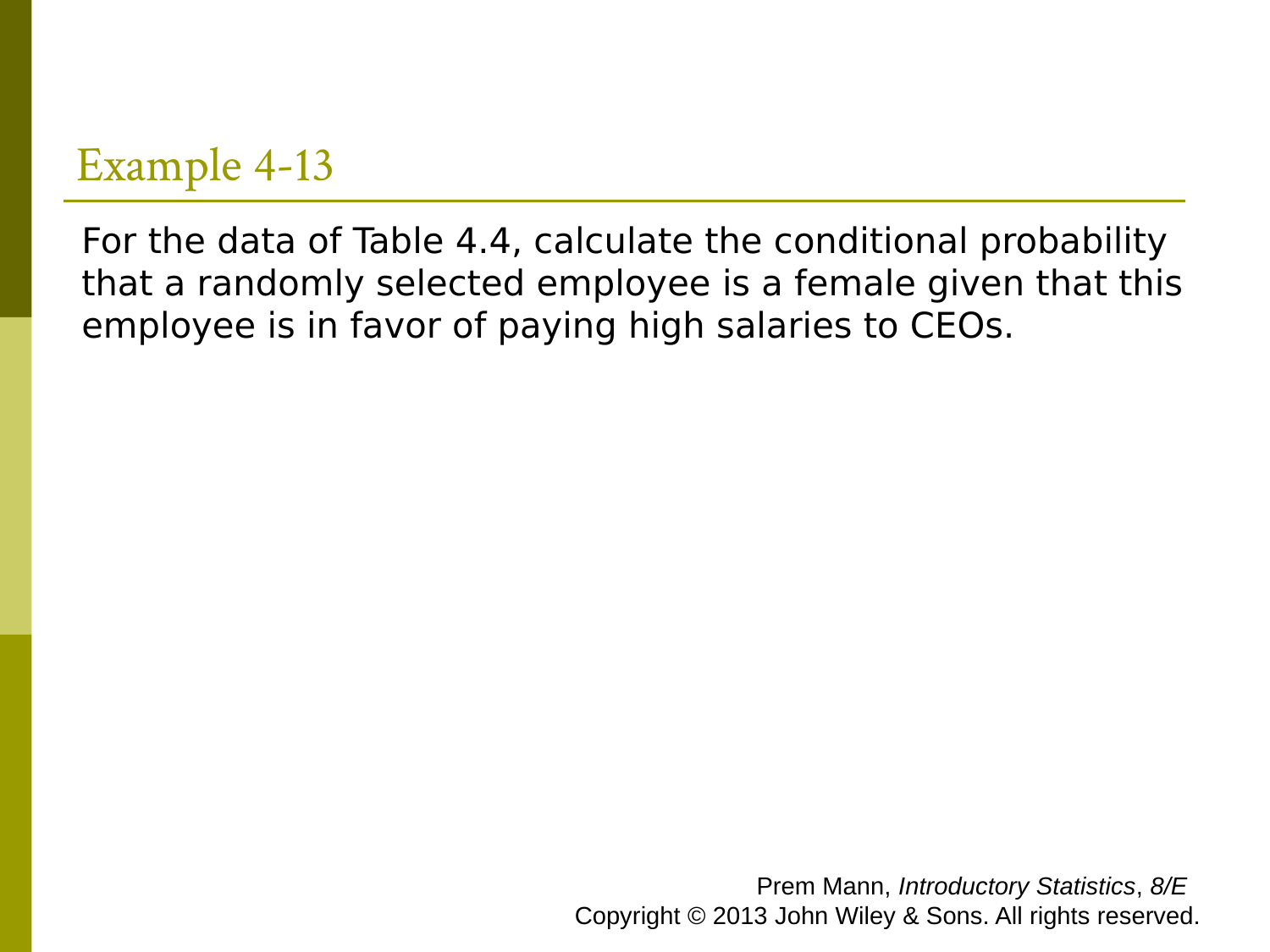

# Example 4-13
For the data of Table 4.4, calculate the conditional probability that a randomly selected employee is a female given that this employee is in favor of paying high salaries to CEOs.
                          Prem Mann, Introductory Statistics, 8/E Copyright © 2013 John Wiley & Sons. All rights reserved.